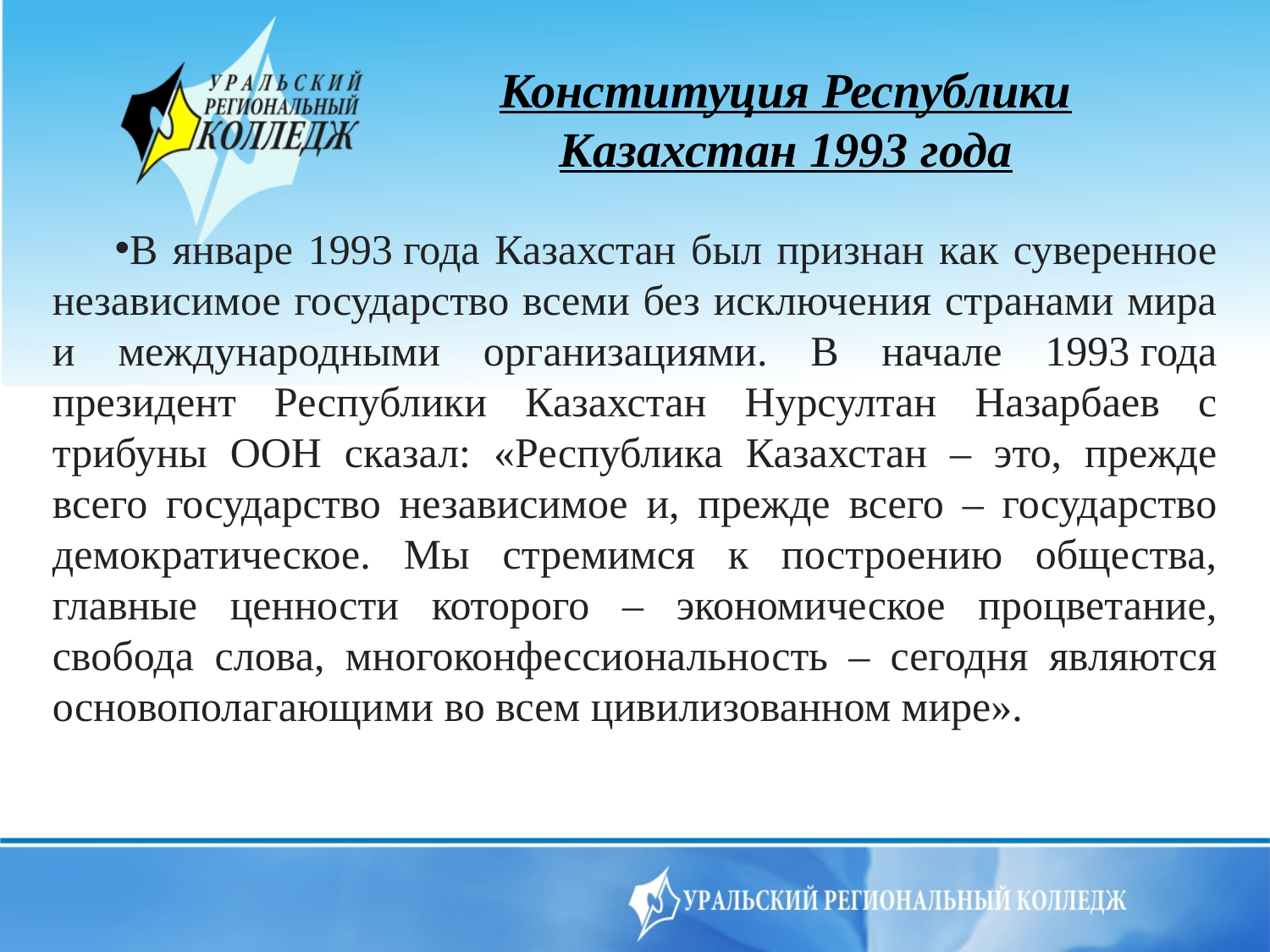

# Конституция Республики Казахстан 1993 года
В январе 1993 года Казахстан был признан как суверенное независимое государство всеми без исключения странами мира и международными организациями. В начале 1993 года президент Республики Казахстан Нурсултан Назарбаев с трибуны ООН сказал: «Республика Казахстан – это, прежде всего государство независимое и, прежде всего – государство демократическое. Мы стремимся к построению общества, главные ценности которого – экономическое процветание, свобода слова, многоконфессиональность – сегодня являются основополагающими во всем цивилизованном мире».